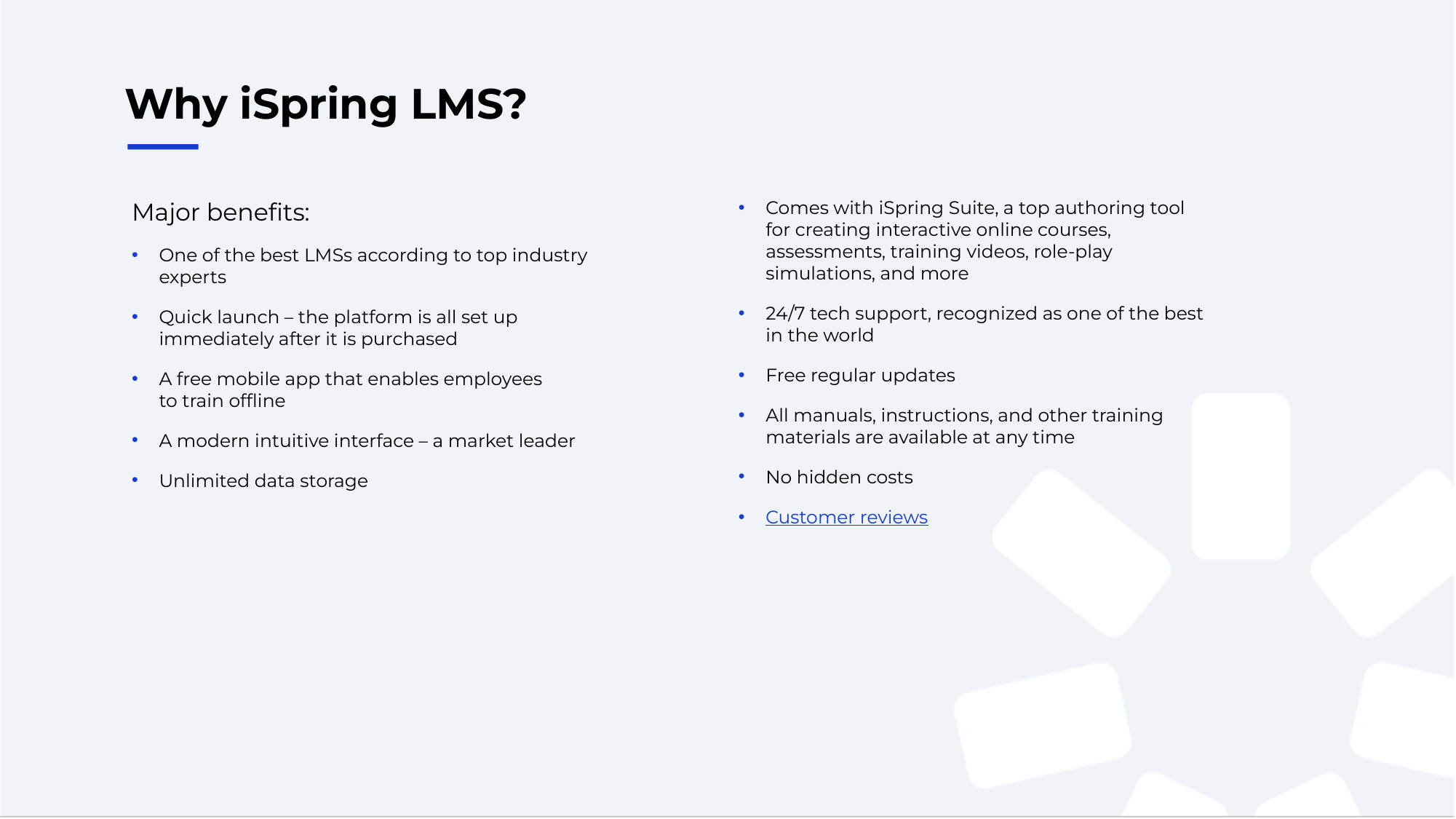

# Why iSpring LMS?

Major benefits:
One of the best LMSs according to top industry experts
Quick launch – the platform is all set up immediately after it is purchased
A free mobile app that enables employees           to train offline
A modern intuitive interface – a market leader
Unlimited data storage
Comes with iSpring Suite, a top authoring tool for creating interactive online courses, assessments, training videos, role-play simulations, and more
24/7 tech support, recognized as one of the best in the world
Free regular updates
All manuals, instructions, and other training materials are available at any time
No hidden costs
Customer reviews